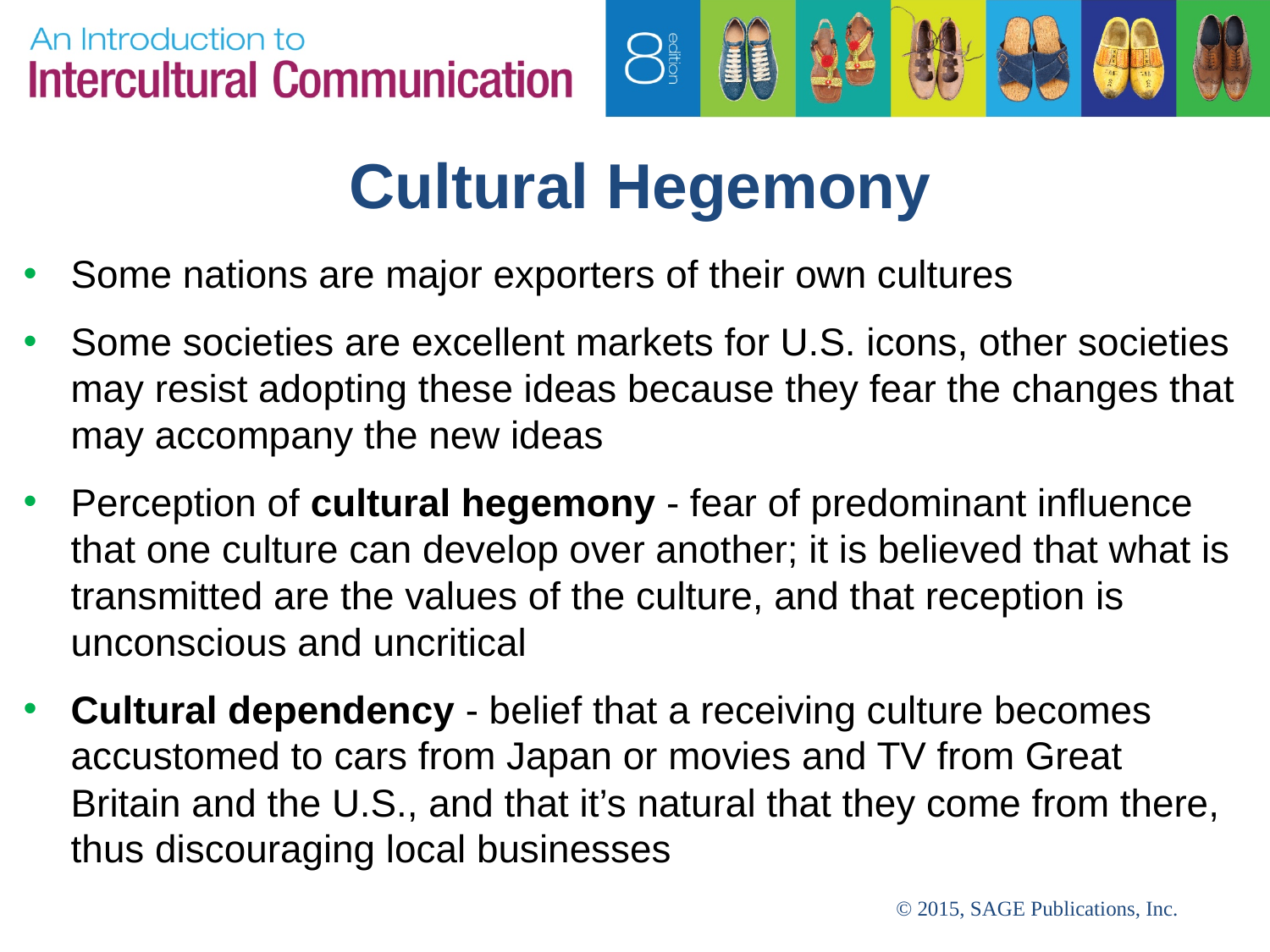

# Cultural Hegemony
Some nations are major exporters of their own cultures
Some societies are excellent markets for U.S. icons, other societies may resist adopting these ideas because they fear the changes that may accompany the new ideas
Perception of cultural hegemony - fear of predominant influence that one culture can develop over another; it is believed that what is transmitted are the values of the culture, and that reception is unconscious and uncritical
Cultural dependency - belief that a receiving culture becomes accustomed to cars from Japan or movies and TV from Great Britain and the U.S., and that it’s natural that they come from there, thus discouraging local businesses
© 2015, SAGE Publications, Inc.